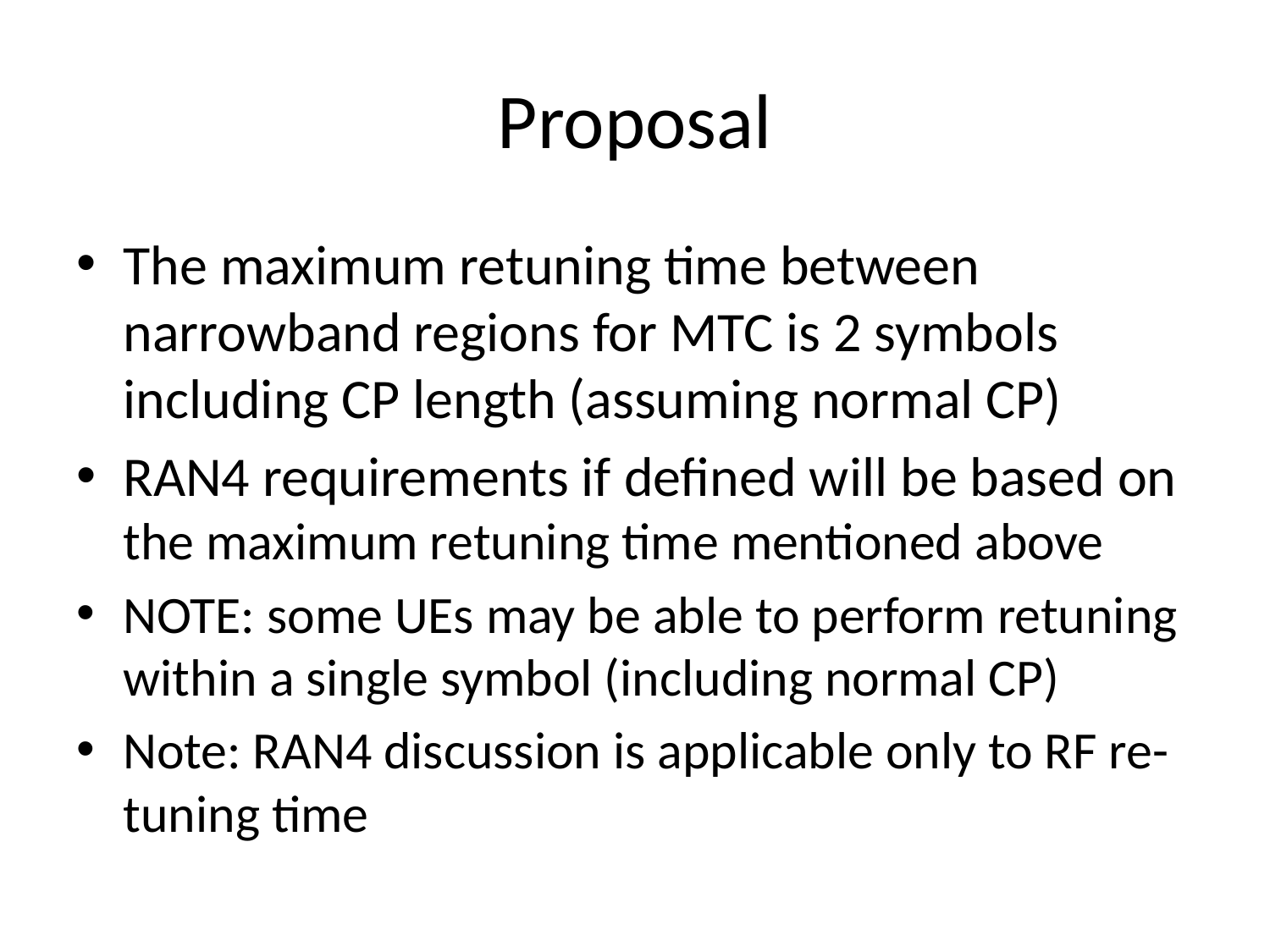

# Proposal
The maximum retuning time between narrowband regions for MTC is 2 symbols including CP length (assuming normal CP)
RAN4 requirements if defined will be based on the maximum retuning time mentioned above
NOTE: some UEs may be able to perform retuning within a single symbol (including normal CP)
Note: RAN4 discussion is applicable only to RF re-tuning time